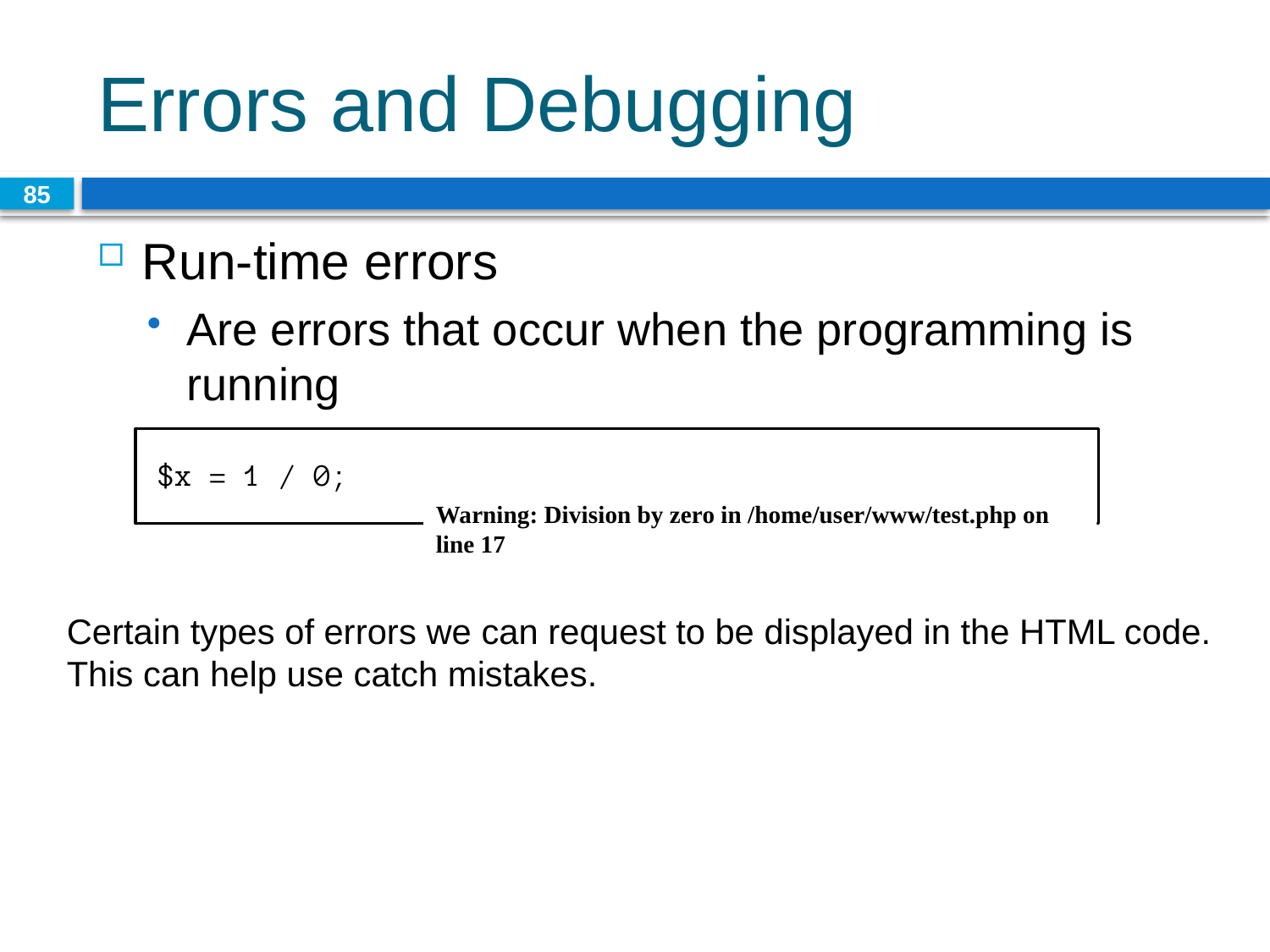

# Errors and Debugging
85
Run-time errors
Are errors that occur when the programming is running

$x = 1 / 0;
Warning: Division by zero in /home/user/www/test.php on line 17
Certain types of errors we can request to be displayed in the HTML code.
This can help use catch mistakes.